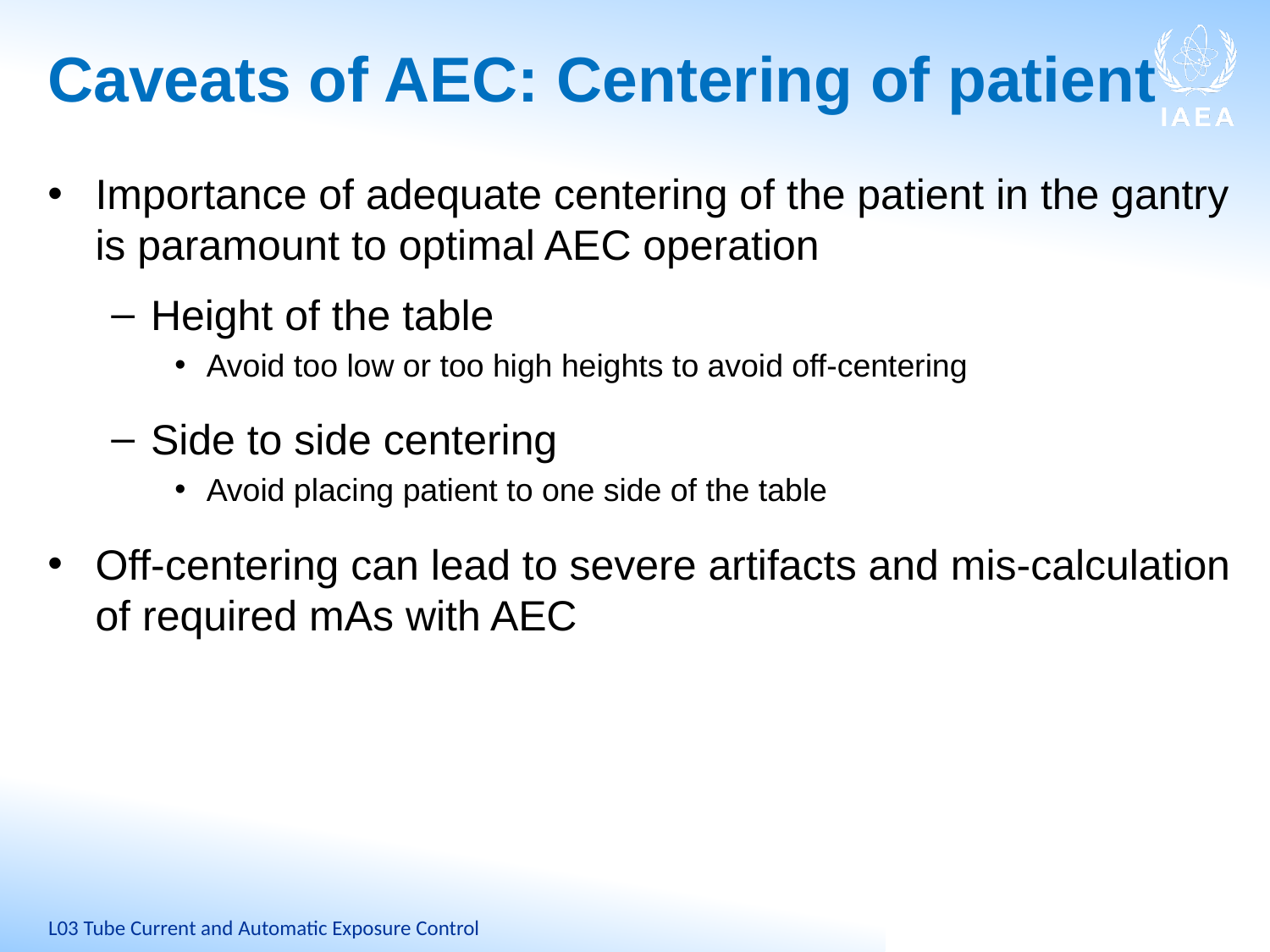

# Caveats of AEC: Centering of patient
Importance of adequate centering of the patient in the gantry is paramount to optimal AEC operation
Height of the table
Avoid too low or too high heights to avoid off-centering
Side to side centering
Avoid placing patient to one side of the table
Off-centering can lead to severe artifacts and mis-calculation of required mAs with AEC